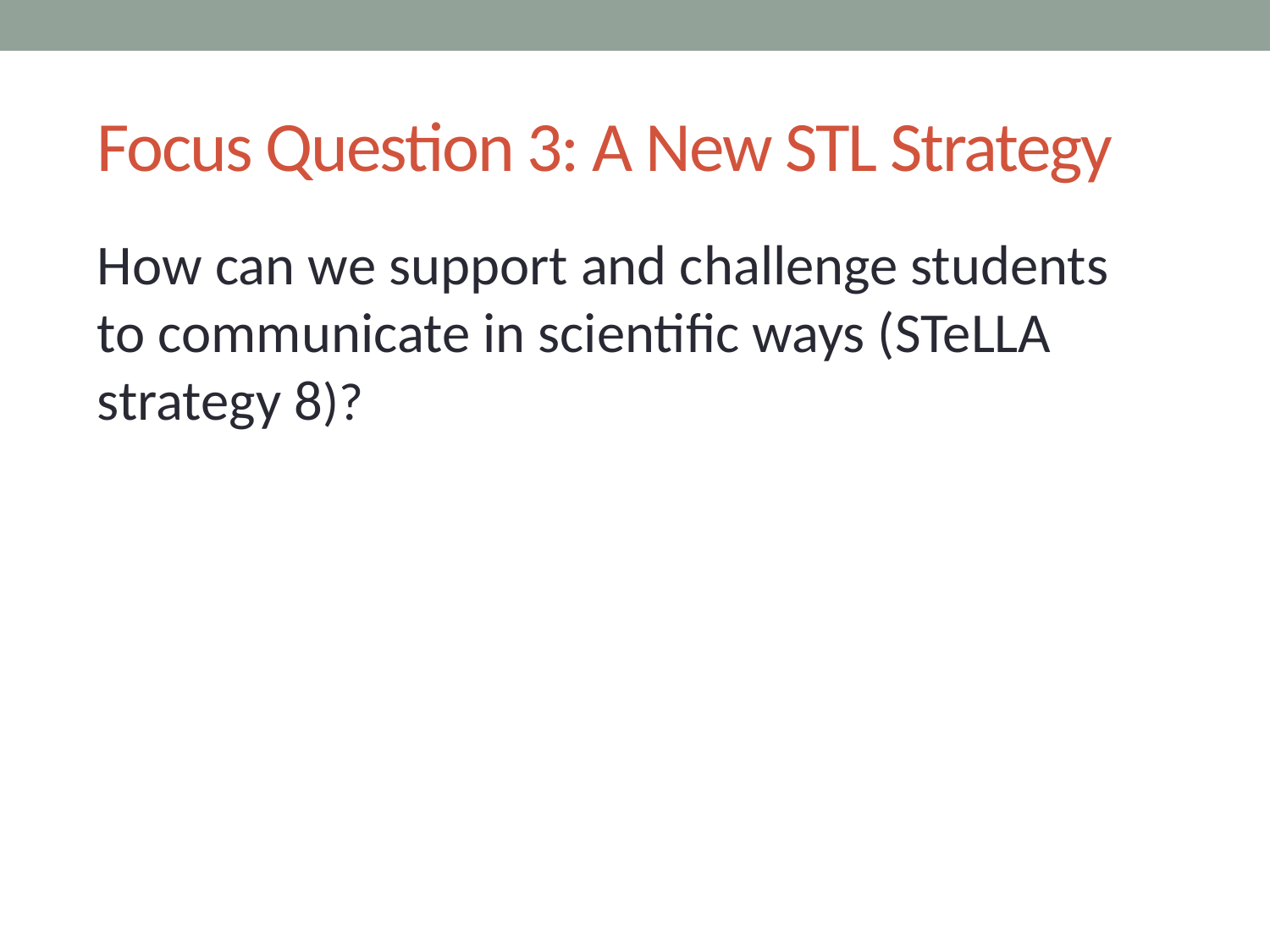

# Focus Question 3: A New STL Strategy
How can we support and challenge students
to communicate in scientific ways (STeLLA strategy 8)?